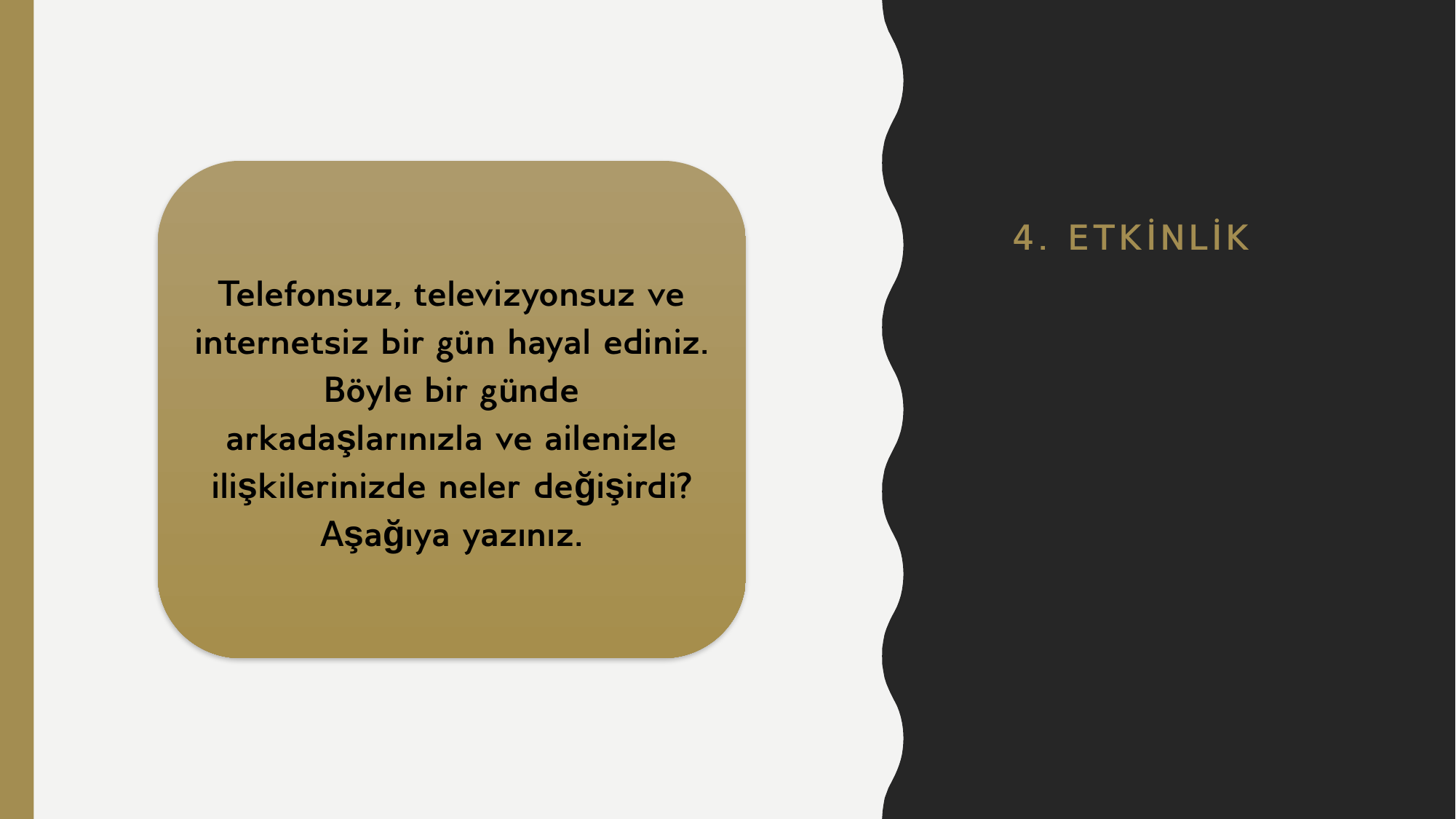

# 4. ETKİNLİK
Telefonsuz, televizyonsuz ve internetsiz bir gün hayal ediniz. Böyle bir günde arkadaşlarınızla ve ailenizle ilişkilerinizde neler değişirdi? Aşağıya yazınız.